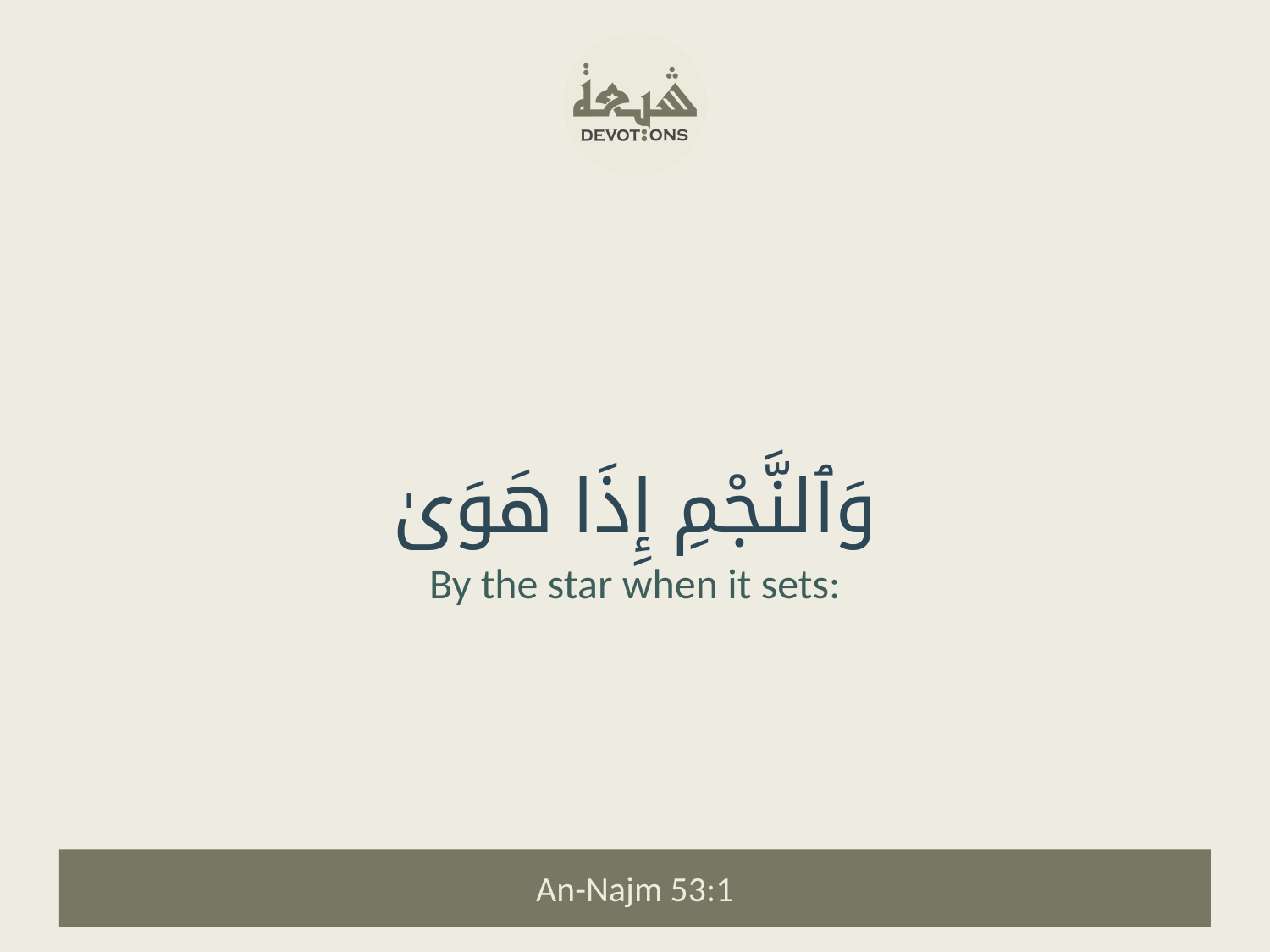

وَٱلنَّجْمِ إِذَا هَوَىٰ
By the star when it sets:
An-Najm 53:1